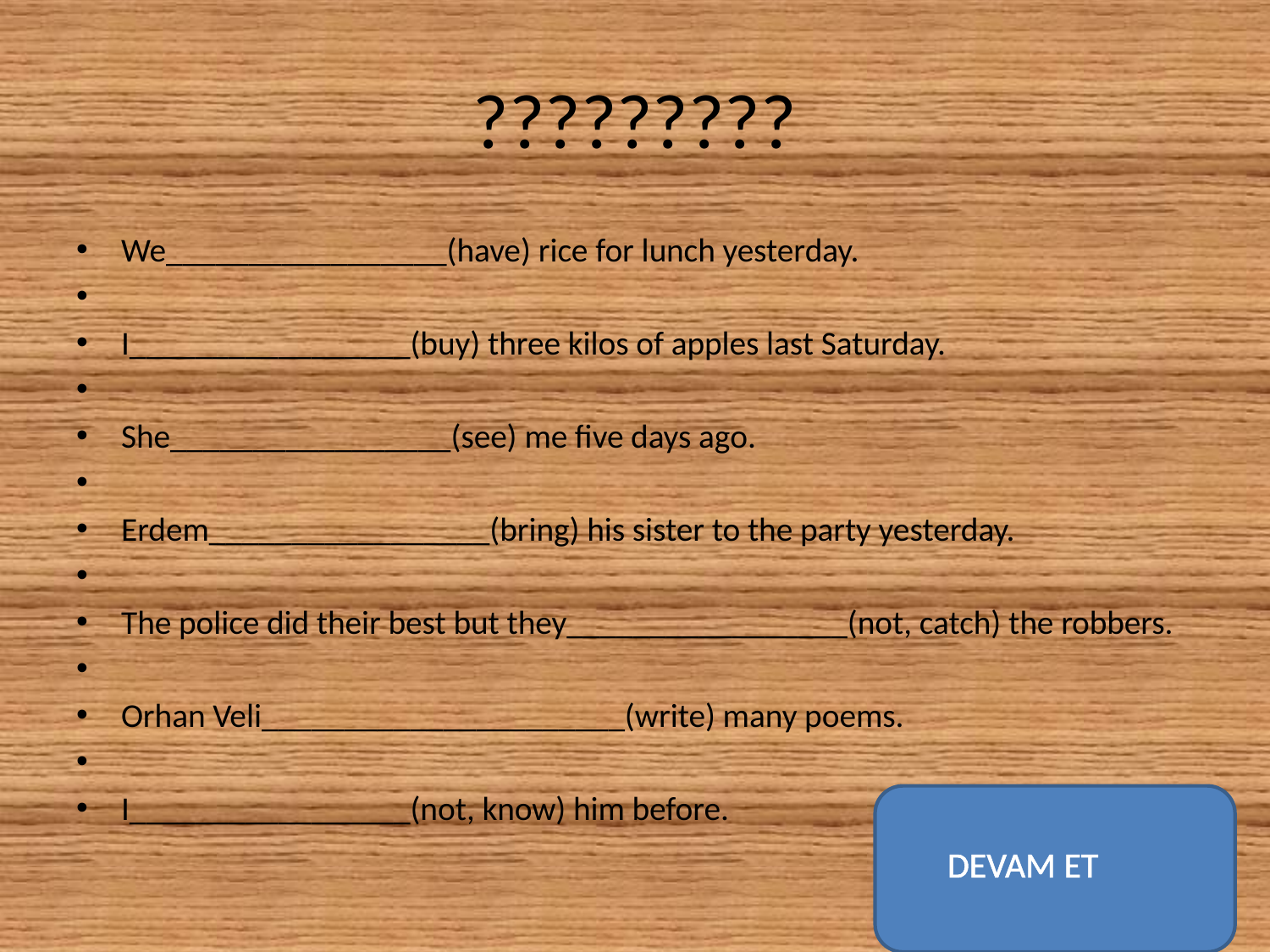

# ?????????
We_________________(have) rice for lunch yesterday.

I_________________(buy) three kilos of apples last Saturday.

She_________________(see) me five days ago.

Erdem_________________(bring) his sister to the party yesterday.

The police did their best but they_________________(not, catch) the robbers.

Orhan Veli______________________(write) many poems.

I_________________(not, know) him before.

DEVAM ET